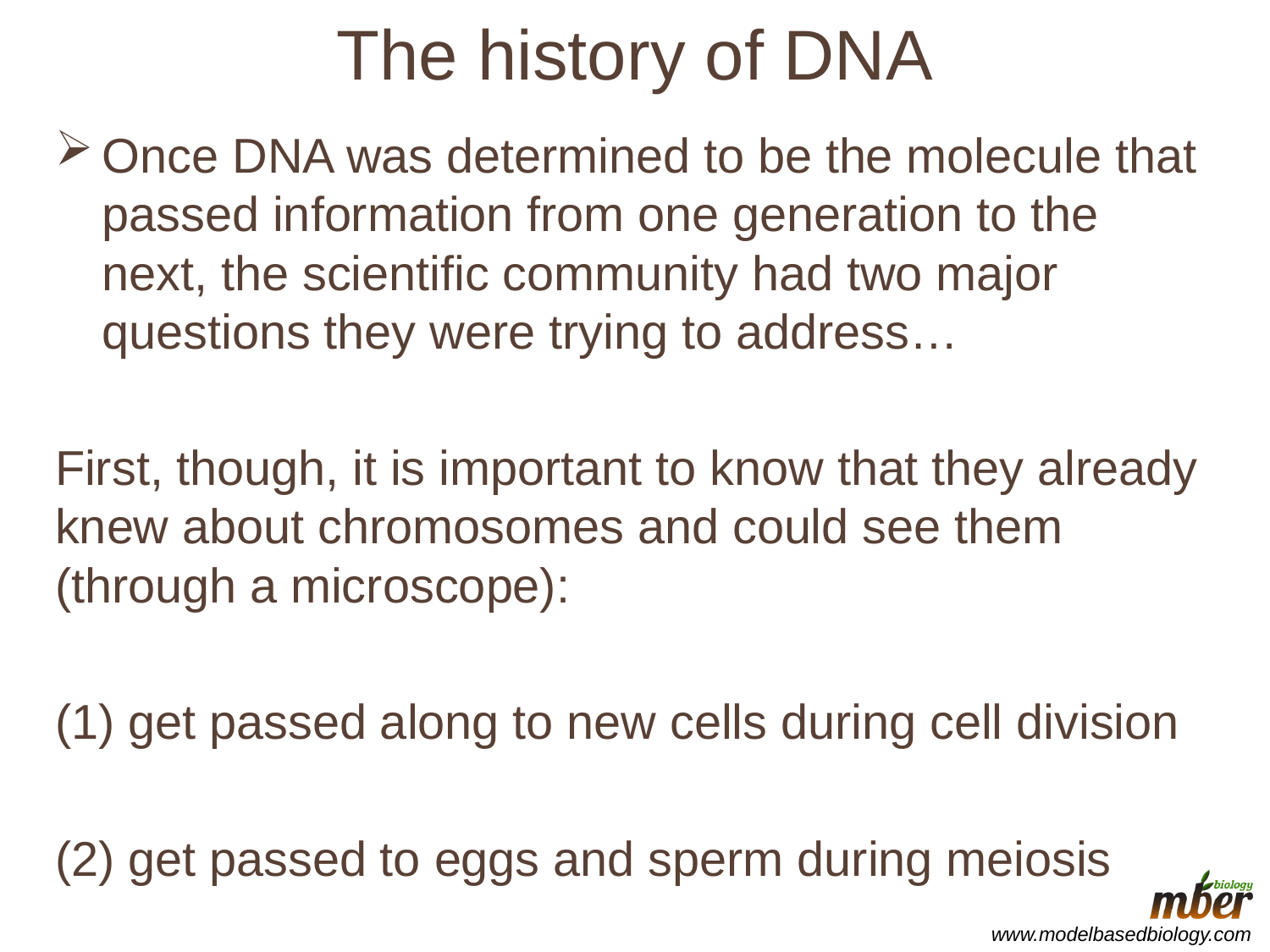

# The history of DNA
Once DNA was determined to be the molecule that passed information from one generation to the next, the scientific community had two major questions they were trying to address…

First, though, it is important to know that they already knew about chromosomes and could see them (through a microscope):

(1) get passed along to new cells during cell division

(2) get passed to eggs and sperm during meiosis